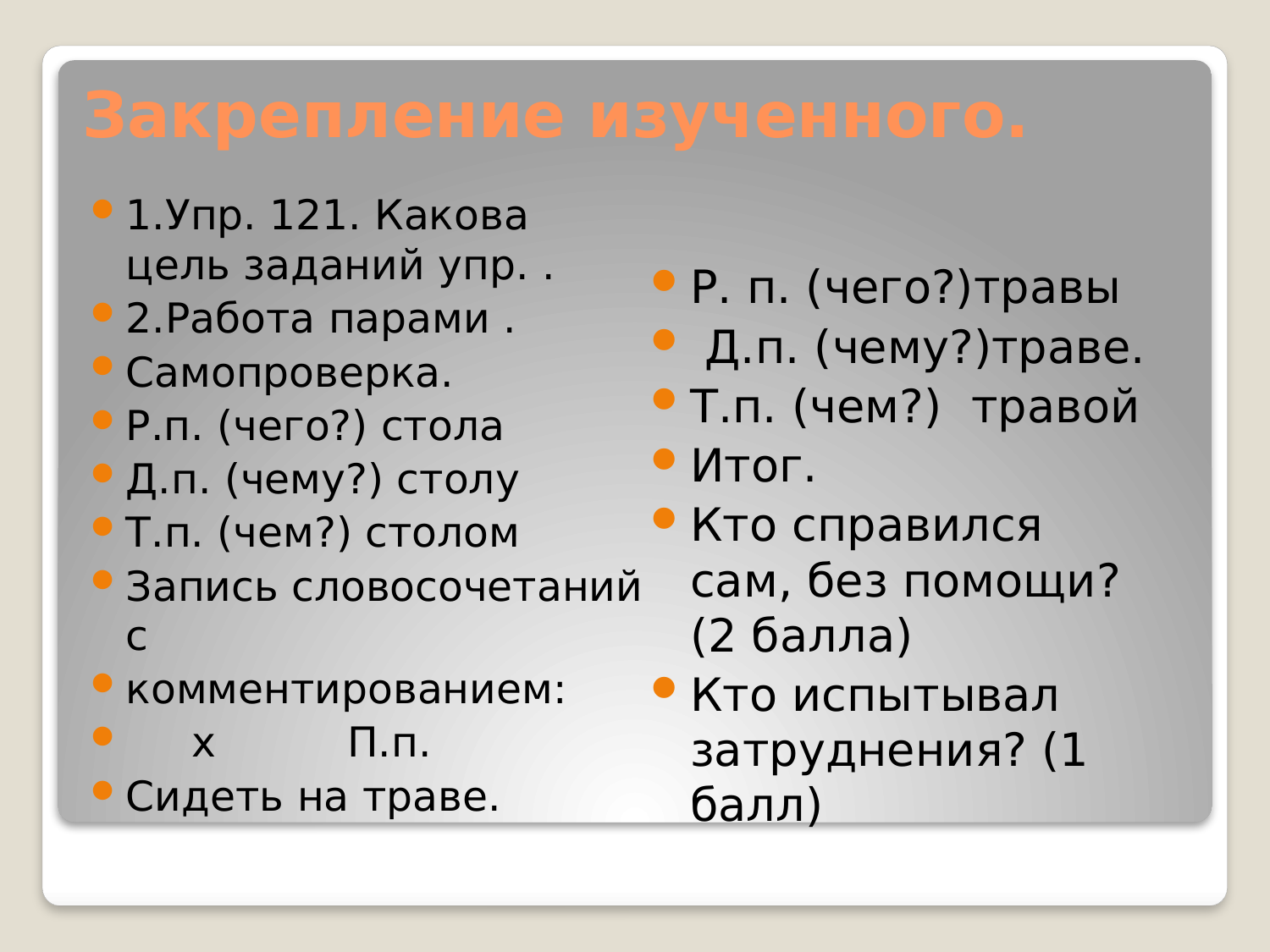

# Закрепление изученного.

Р. п. (чего?)травы
 Д.п. (чему?)траве.
Т.п. (чем?)  травой
Итог.
Кто справился сам, без помощи? (2 балла)
Кто испытывал затруднения? (1 балл)
1.Упр. 121. Какова цель заданий упр. .
2.Работа парами .
Самопроверка.
Р.п. (чего?) стола
Д.п. (чему?) столу
Т.п. (чем?) столом
Запись словосочетаний с
комментированием:
     х          П.п.
Сидеть на траве.